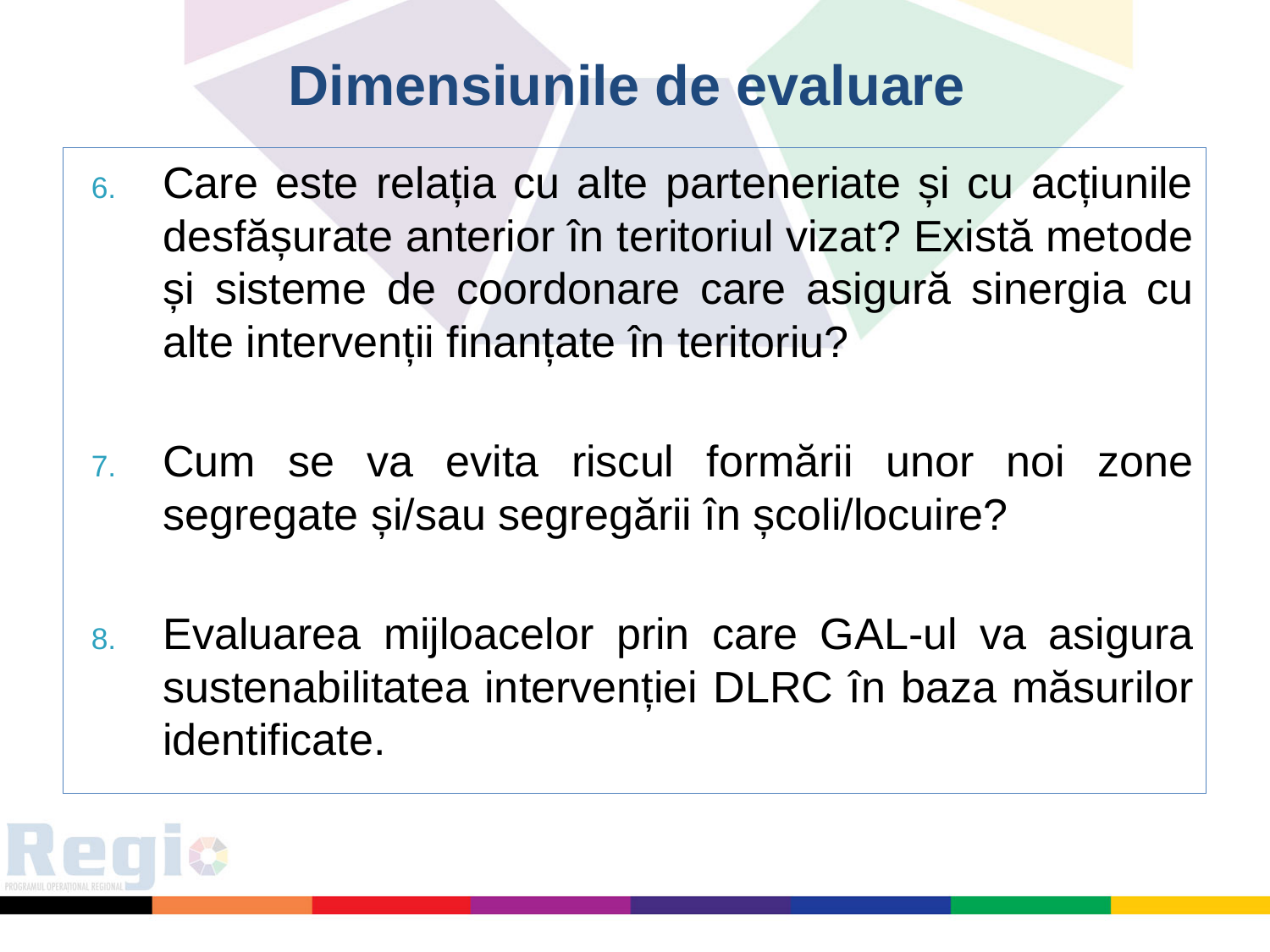

# Dimensiunile de evaluare

Care este relația cu alte parteneriate și cu acțiunile desfășurate anterior în teritoriul vizat? Există metode și sisteme de coordonare care asigură sinergia cu alte intervenții finanțate în teritoriu?

Cum se va evita riscul formării unor noi zone segregate și/sau segregării în școli/locuire?

Evaluarea mijloacelor prin care GAL-ul va asigura sustenabilitatea intervenției DLRC în baza măsurilor identificate.